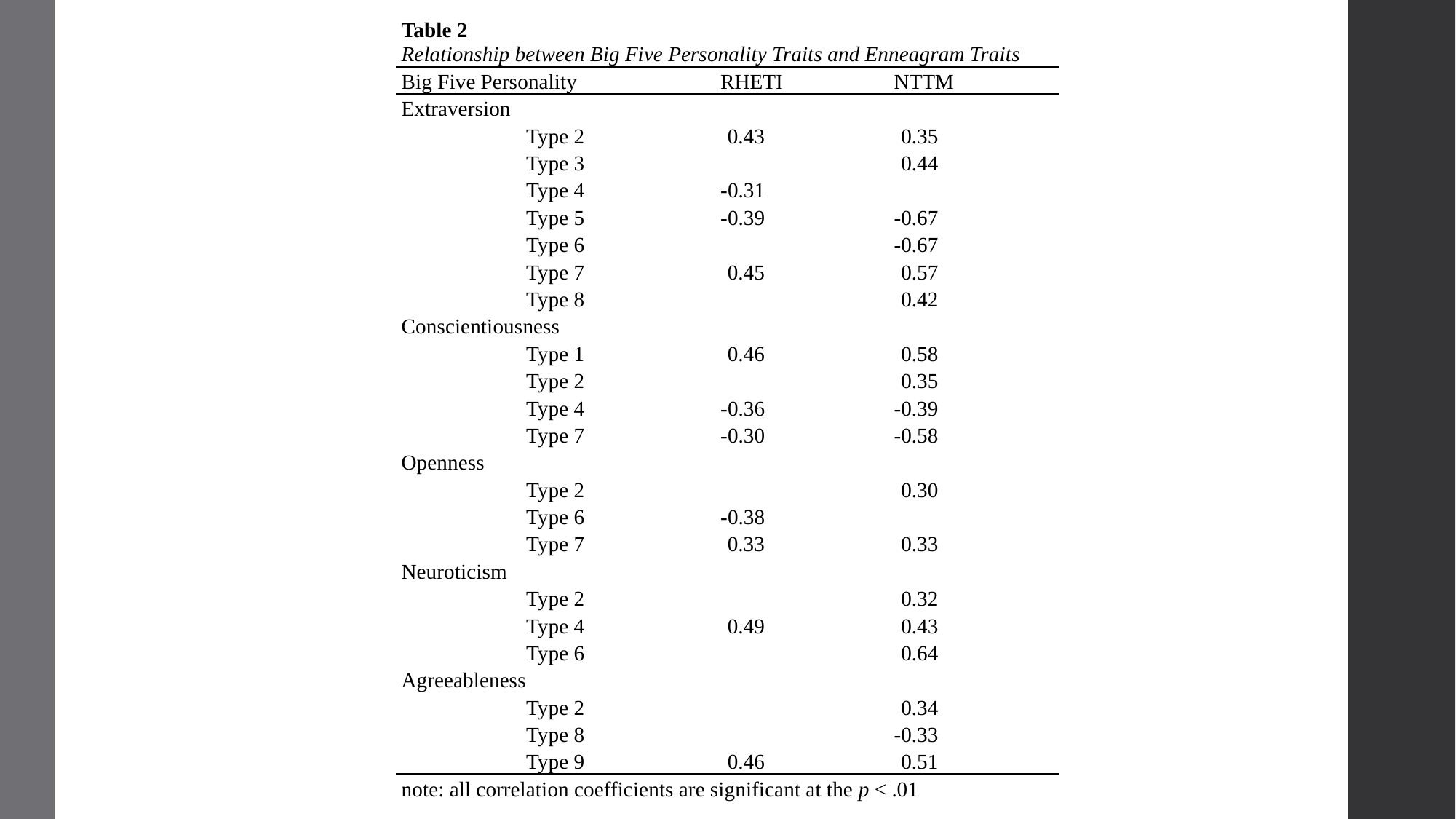

| Table 2 Relationship between Big Five Personality Traits and Enneagram Traits |  |  |
| --- | --- | --- |
| Big Five Personality | RHETI | NTTM |
| Extraversion |  |  |
| Type 2 | -0.43 | -0.35 |
| Type 3 |  | -0.44 |
| Type 4 | -0.31 |  |
| Type 5 | -0.39 | -0.67 |
| Type 6 |  | -0.67 |
| Type 7 | -0.45 | -0.57 |
| Type 8 |  | -0.42 |
| Conscientiousness |  |  |
| Type 1 | -0.46 | -0.58 |
| Type 2 |  | -0.35 |
| Type 4 | -0.36 | -0.39 |
| Type 7 | -0.30 | -0.58 |
| Openness |  |  |
| Type 2 |  | -0.30 |
| Type 6 | -0.38 |  |
| Type 7 | -0.33 | -0.33 |
| Neuroticism |  |  |
| Type 2 |  | -0.32 |
| Type 4 | -0.49 | -0.43 |
| Type 6 |  | -0.64 |
| Agreeableness |  |  |
| Type 2 |  | -0.34 |
| Type 8 |  | -0.33 |
| Type 9 | -0.46 | -0.51 |
| note: all correlation coefficients are significant at the p < .01 |  |  |